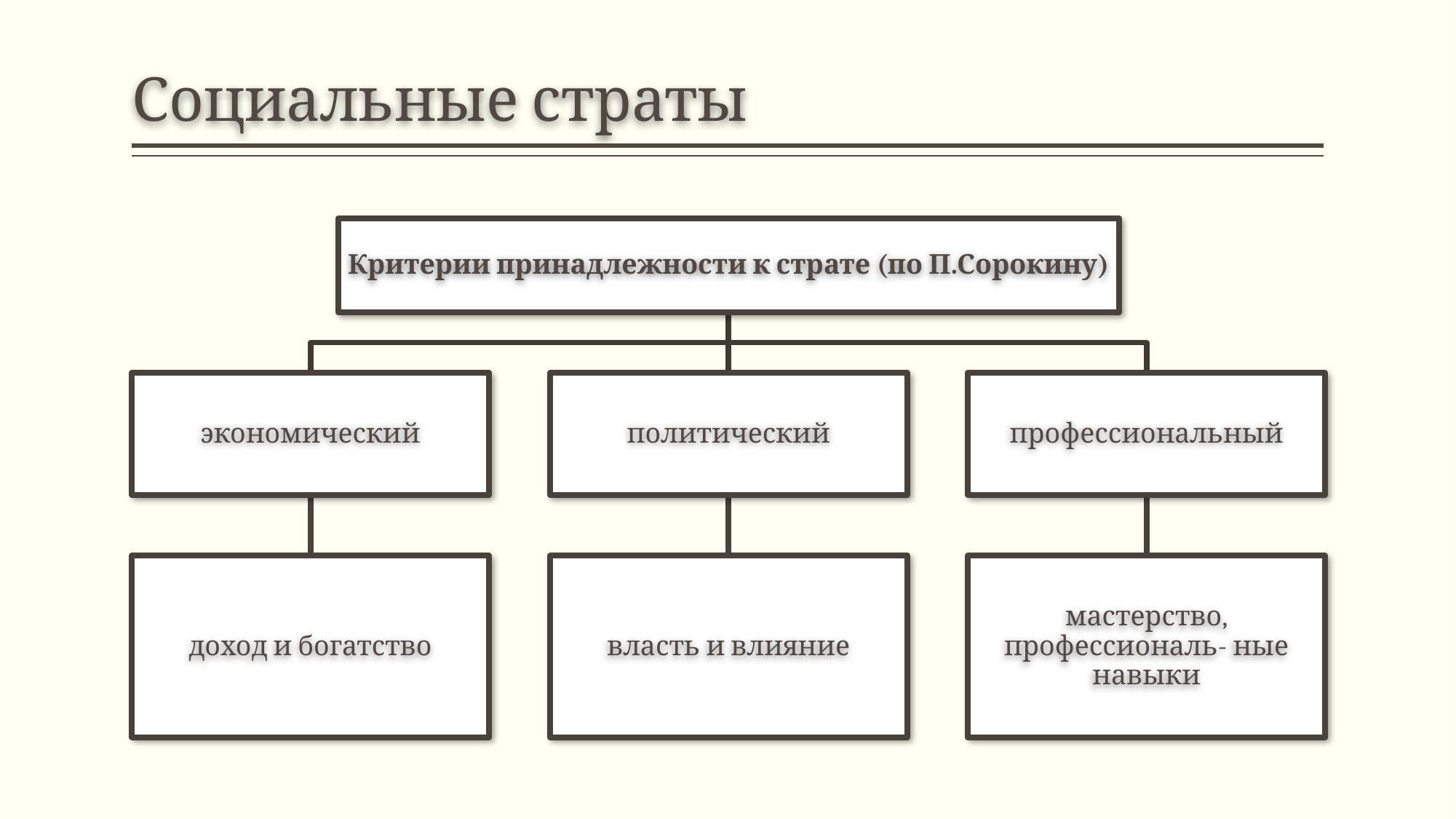

# Социальные страты

Критерии принадлежности к страте (по П.Сорокину)

экономический

политический

профессиональный

доход и богатство

власть и влияние

мастерство, профессиональ- ные навыки